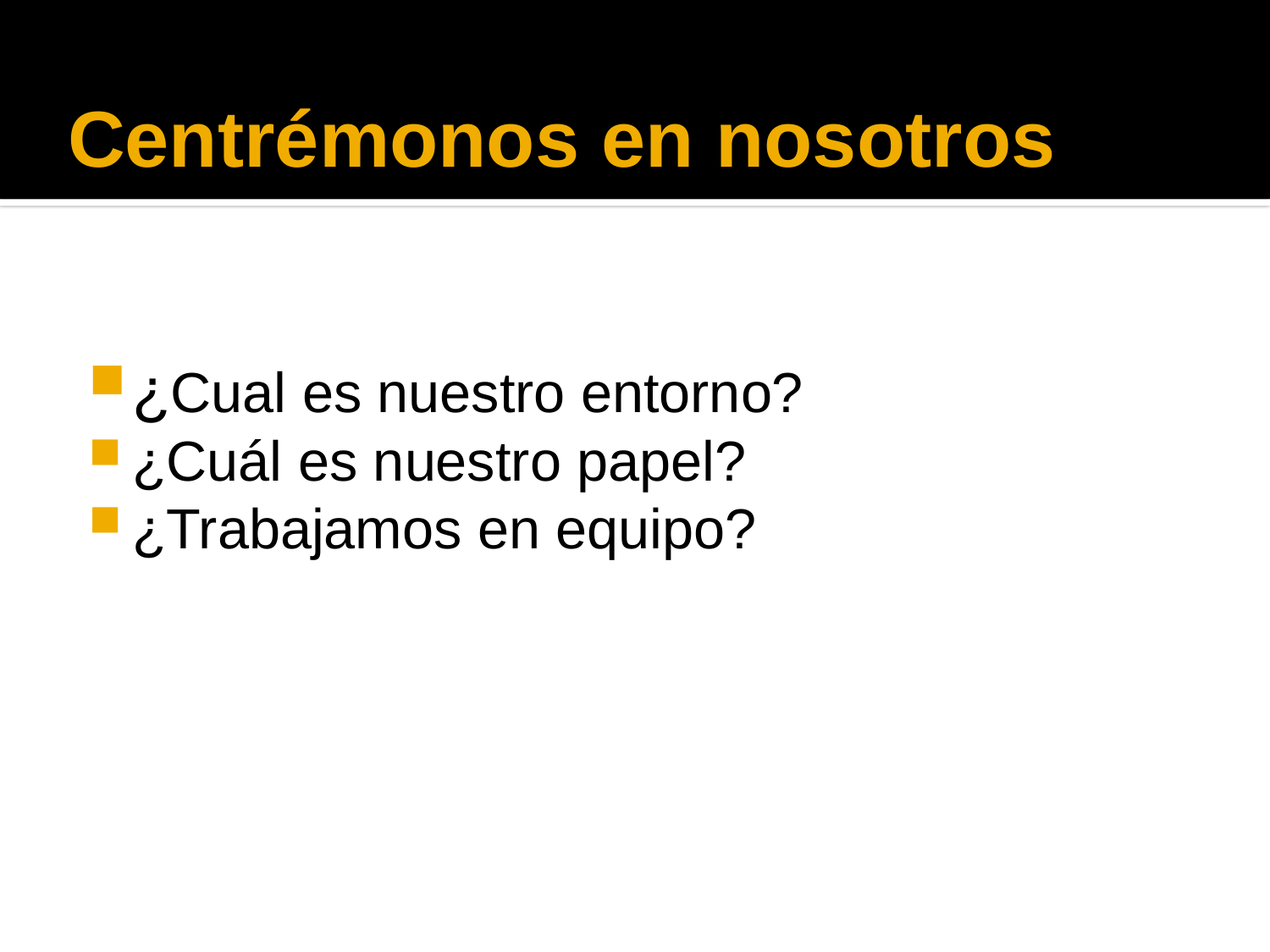

# Centrémonos en nosotros
¿Cual es nuestro entorno?
¿Cuál es nuestro papel?
¿Trabajamos en equipo?